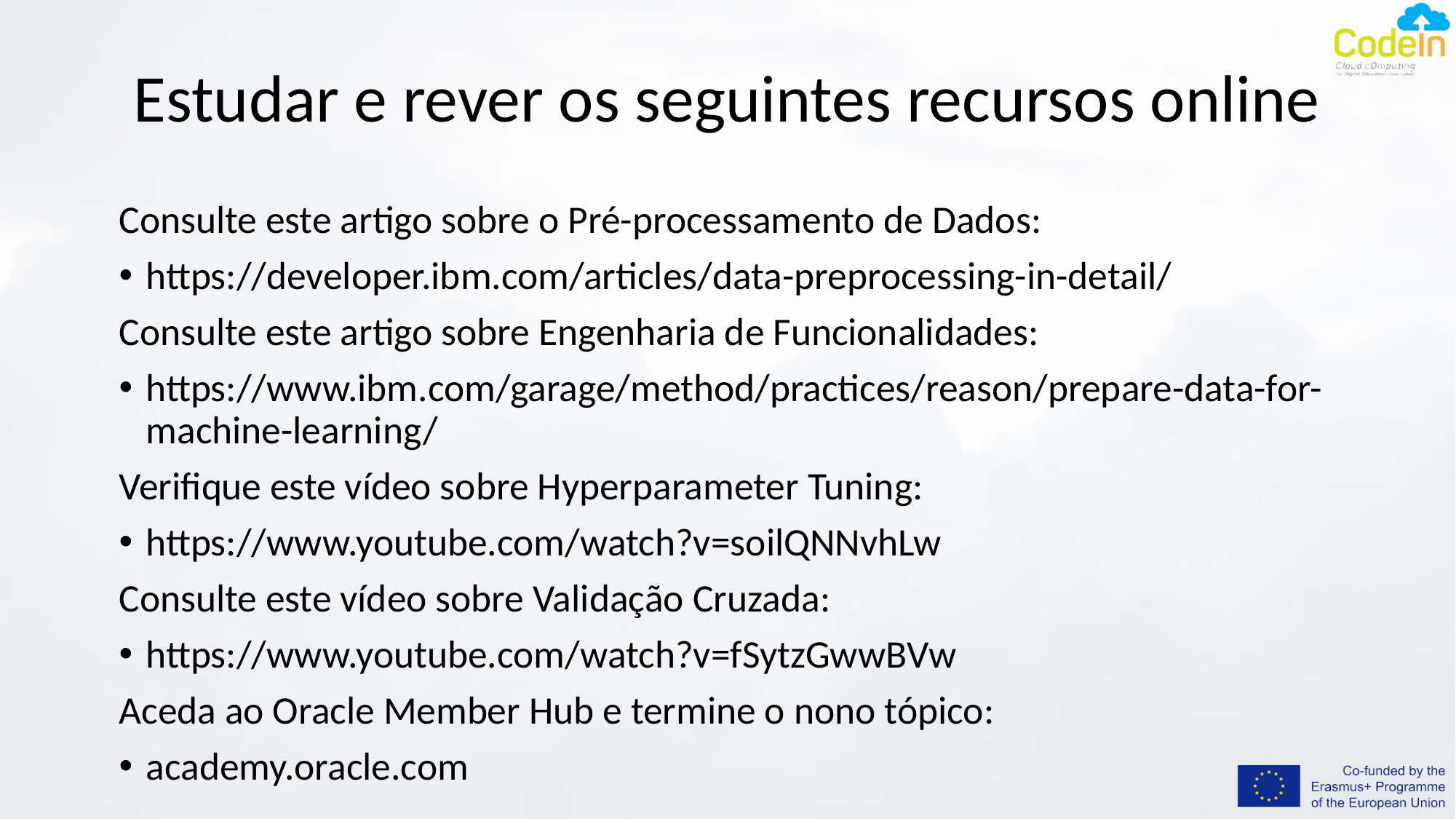

# Estudar e rever os seguintes recursos online
Consulte este artigo sobre o Pré-processamento de Dados:
https://developer.ibm.com/articles/data-preprocessing-in-detail/
Consulte este artigo sobre Engenharia de Funcionalidades:
https://www.ibm.com/garage/method/practices/reason/prepare-data-for-machine-learning/
Verifique este vídeo sobre Hyperparameter Tuning:
https://www.youtube.com/watch?v=soilQNNvhLw
Consulte este vídeo sobre Validação Cruzada:
https://www.youtube.com/watch?v=fSytzGwwBVw
Aceda ao Oracle Member Hub e termine o nono tópico:
academy.oracle.com